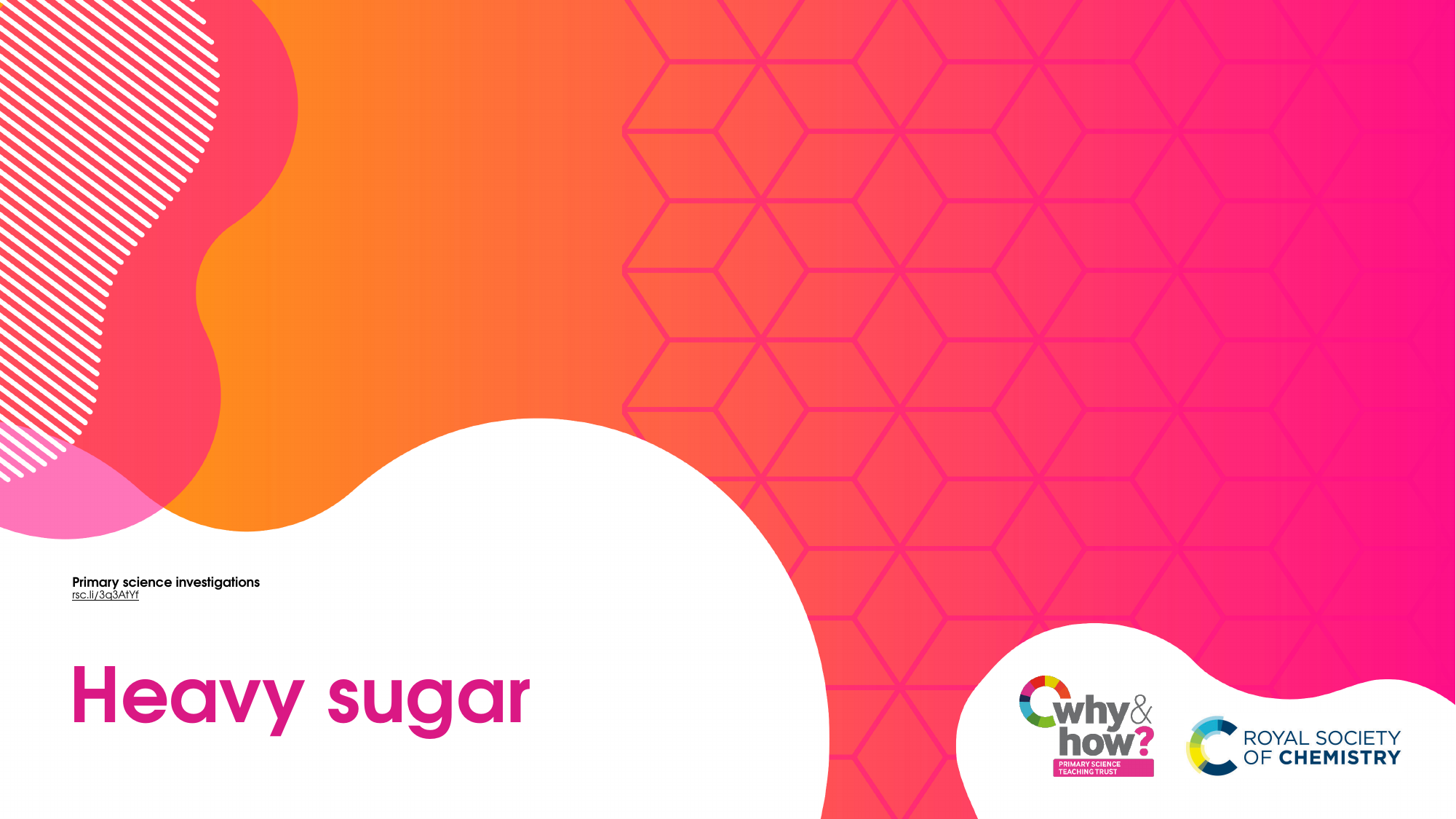

# Primary science investigations rsc.li/3q3AtYf
Heavy sugar